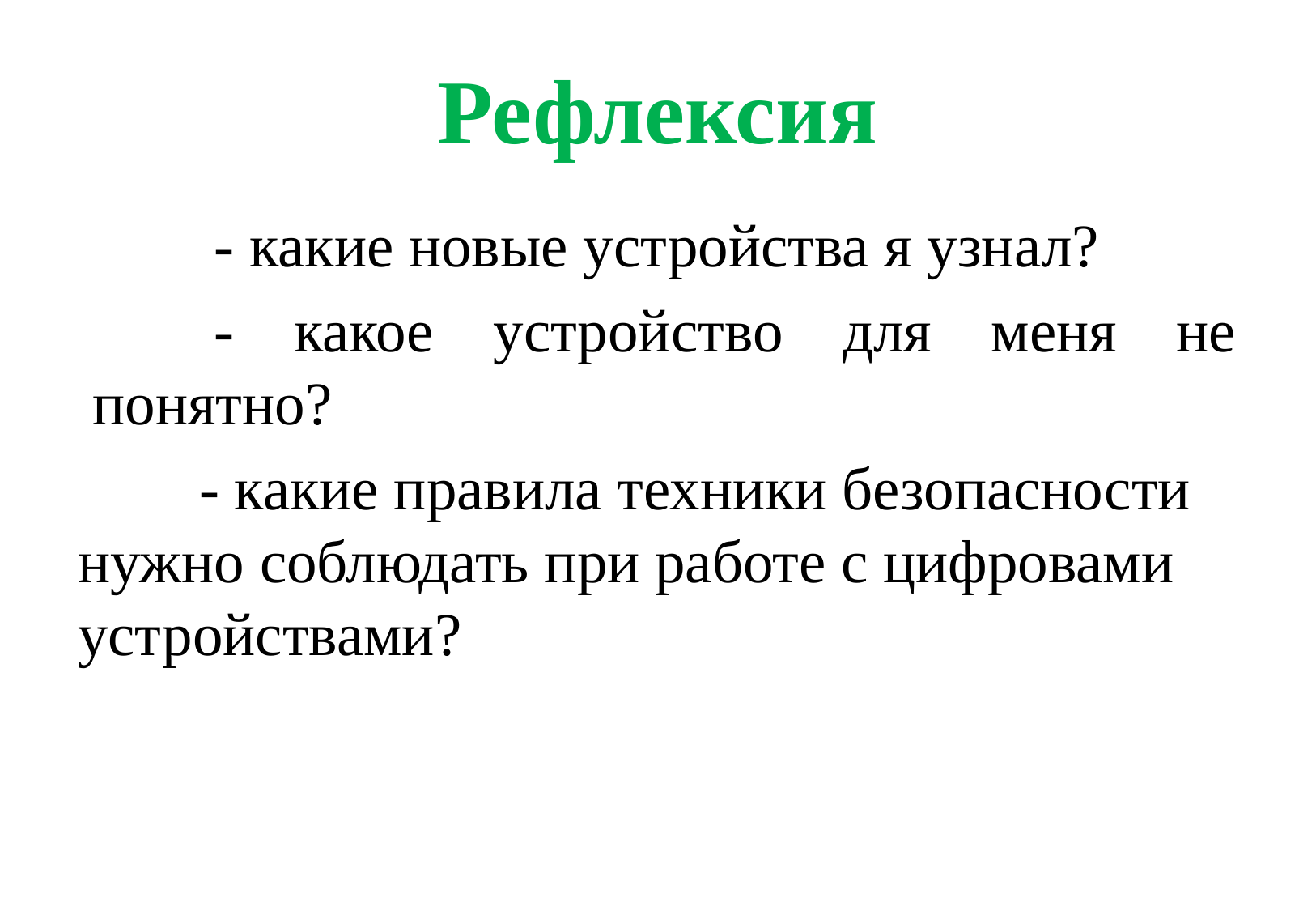

# Рефлексия
	- какие новые устройства я узнал?
	- какое устройство для меня не понятно?
	- какие правила техники безопасности нужно соблюдать при работе с цифровами устройствами?